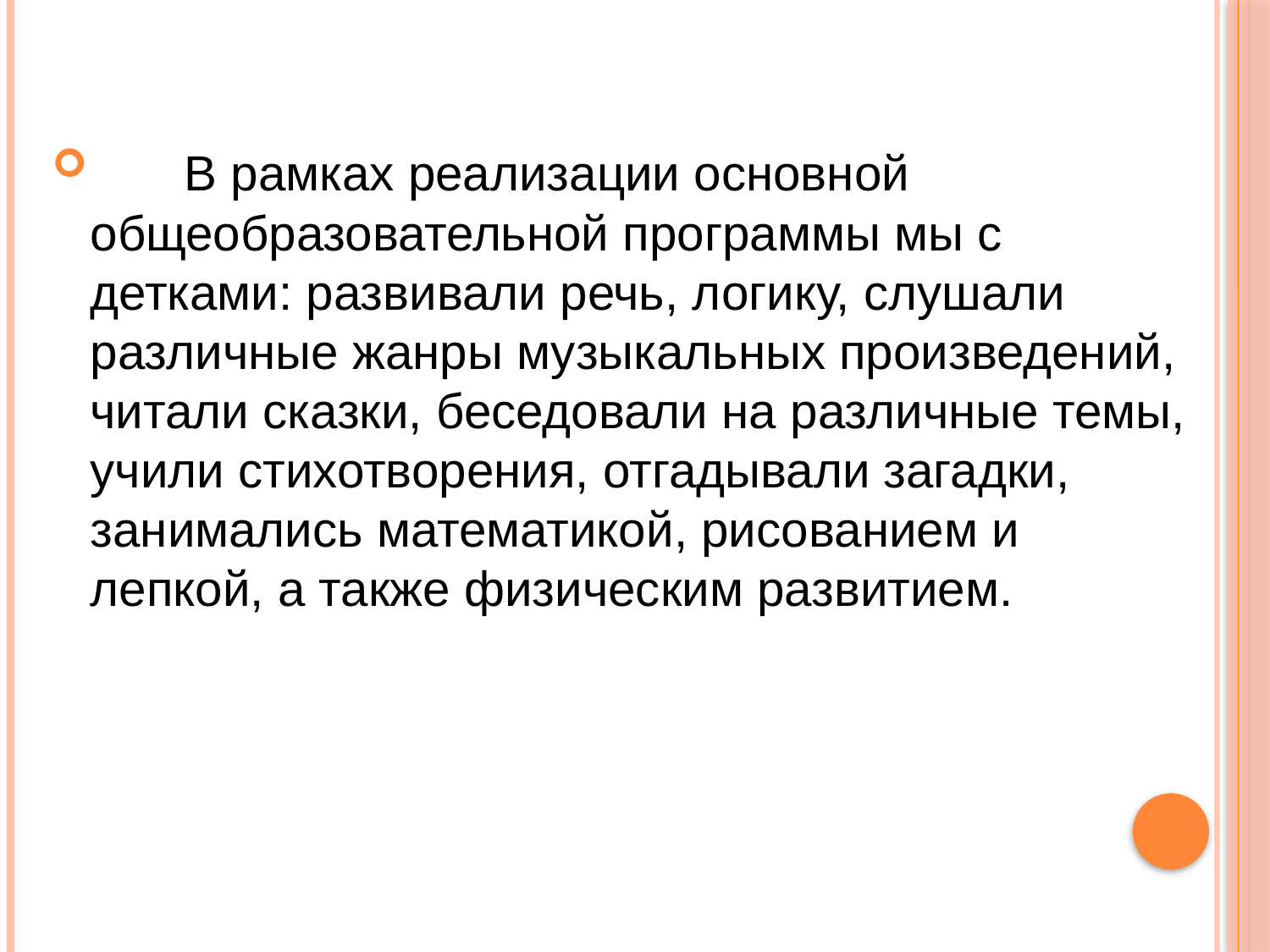

В рамках реализации основной общеобразовательной программы мы с детками: развивали речь, логику, слушали различные жанры музыкальных произведений, читали сказки, беседовали на различные темы, учили стихотворения, отгадывали загадки, занимались математикой, рисованием и лепкой, а также физическим развитием.